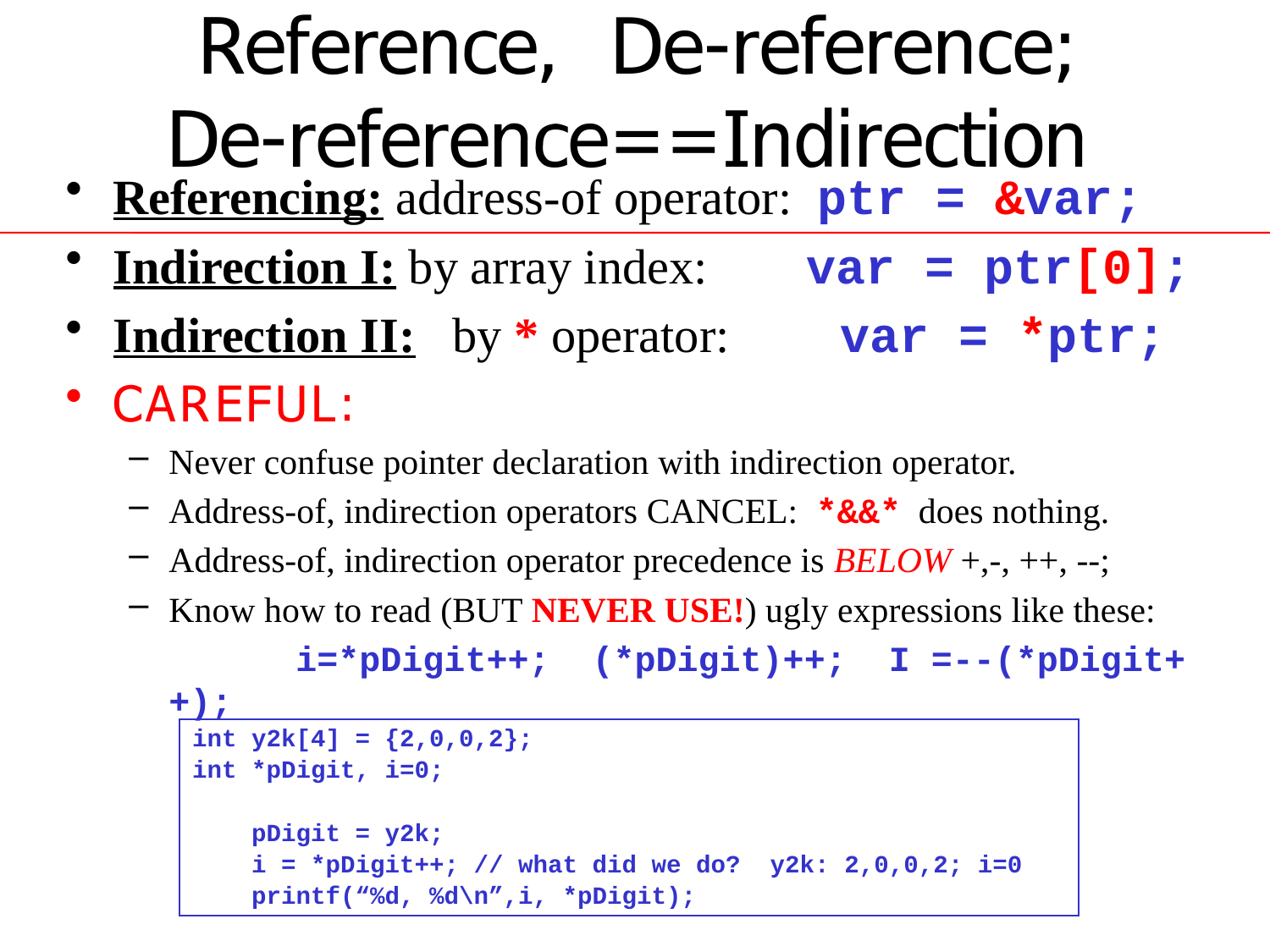

# Reference,  De-reference; De-reference==Indirection
Referencing: address-of operator:  ptr = &var;
Indirection I: by array index:        var = ptr[0];
Indirection II:   by * operator:         var = *ptr;
CAREFUL:
Never confuse pointer declaration with indirection operator.
Address-of, indirection operators CANCEL:  *&&*  does nothing.
Address-of, indirection operator precedence is BELOW +,-, ++, --;
Know how to read (BUT NEVER USE!) ugly expressions like these:
		i=*pDigit++;  (*pDigit)++;  I =--(*pDigit++);

int y2k[4] = {2,0,0,2};
int *pDigit, i=0;

    pDigit = y2k;
    i = *pDigit++; // what did we do?  y2k: 2,0,0,2; i=0
    printf(“%d, %d\n”,i, *pDigit);